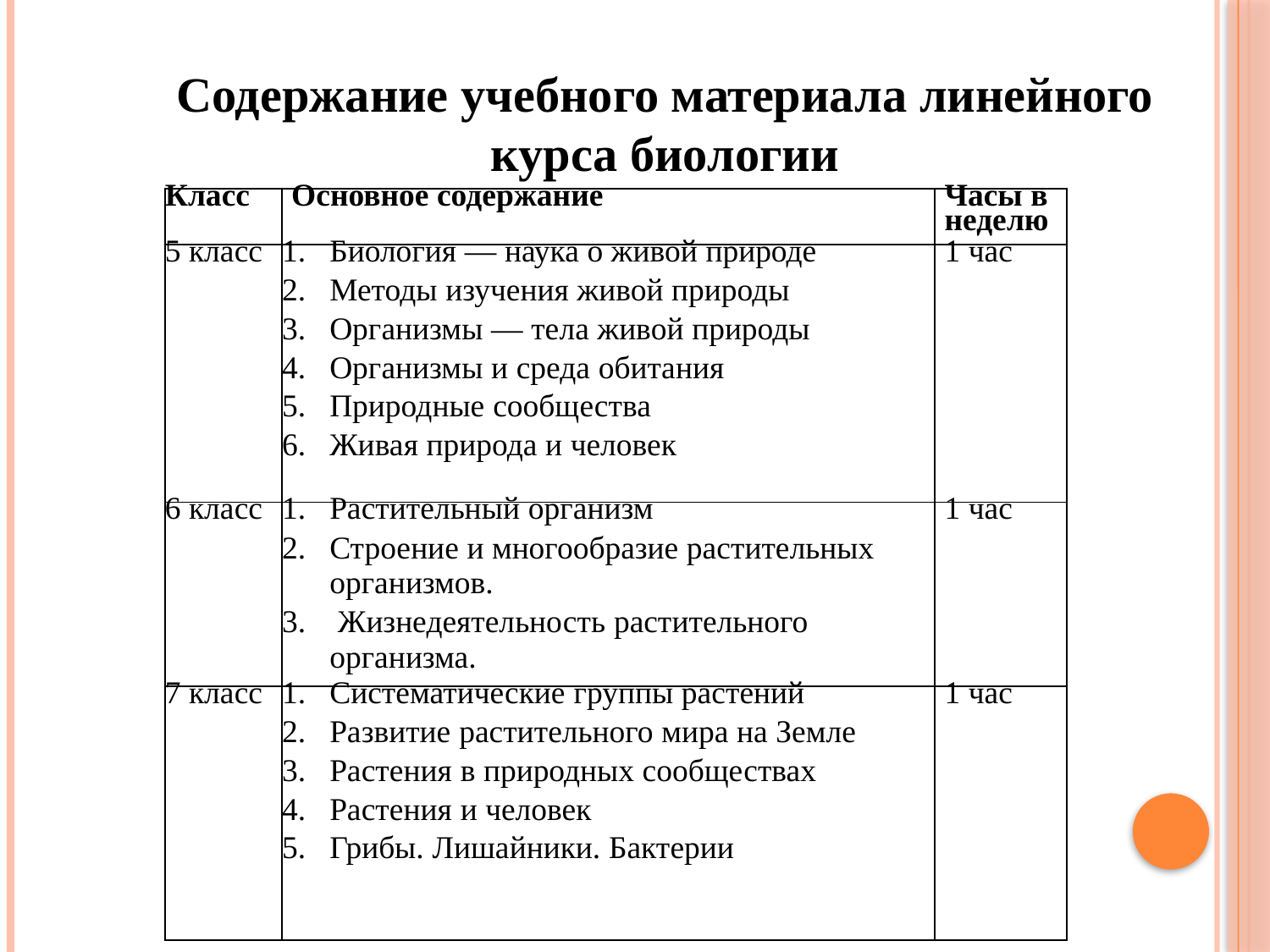

Содержание учебного материала линейного курса биологии
| Класс | Основное содержание | Часы в неделю |
| --- | --- | --- |
| 5 класс | Биология — наука о живой природе Методы изучения живой природы Организмы — тела живой природы Организмы и среда обитания Природные сообщества Живая природа и человек | 1 час |
| 6 класс | Растительный организм Строение и многообразие растительных организмов. Жизнедеятельность растительного организма. | 1 час |
| 7 класс | Систематические группы растений Развитие растительного мира на Земле Растения в природных сообществах Растения и человек Грибы. Лишайники. Бактерии | 1 час |